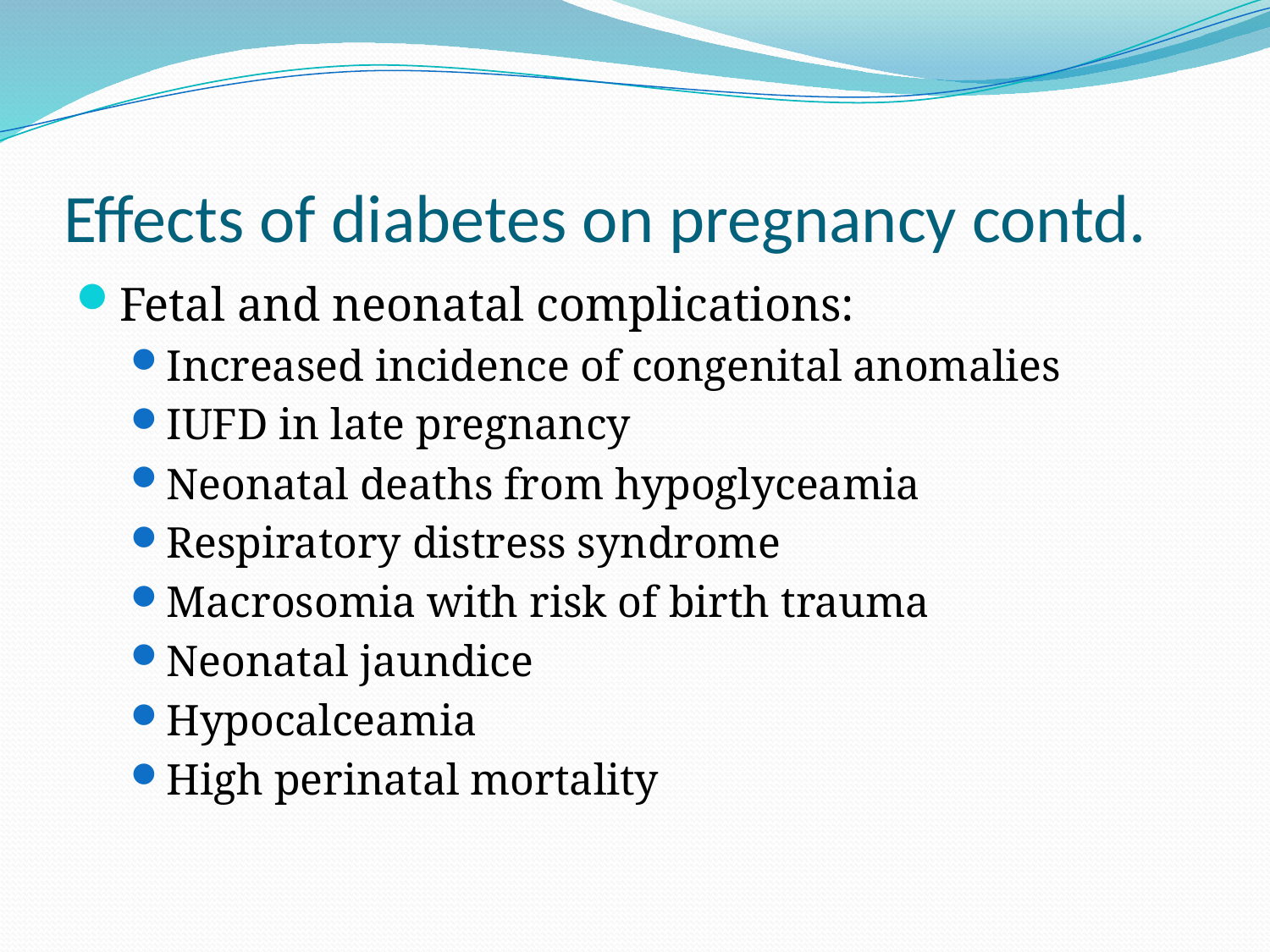

# Effects of diabetes on pregnancy contd.
Fetal and neonatal complications:
Increased incidence of congenital anomalies
IUFD in late pregnancy
Neonatal deaths from hypoglyceamia
Respiratory distress syndrome
Macrosomia with risk of birth trauma
Neonatal jaundice
Hypocalceamia
High perinatal mortality